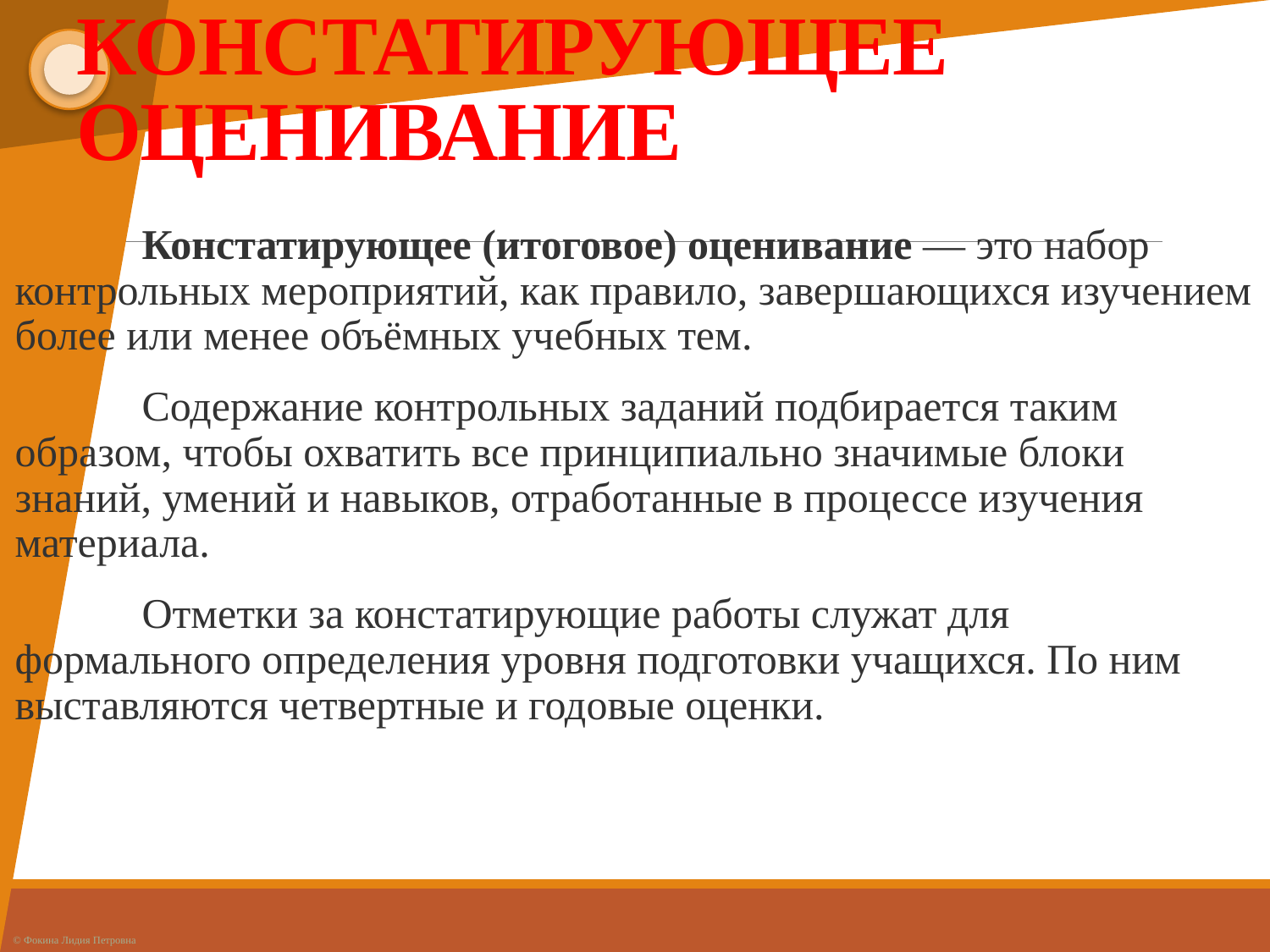

# КОНСТАТИРУЮЩЕЕ ОЦЕНИВАНИЕ
	Констатирующее (итоговое) оценивание — это набор контрольных мероприятий, как правило, завершающихся изучением более или менее объёмных учебных тем.
	Содержание контрольных заданий подбирается таким образом, чтобы охватить все принципиально значимые блоки знаний, умений и навыков, отработанные в процессе изучения материала.
	Отметки за констатирующие работы служат для формального определения уровня подготовки учащихся. По ним выставляются четвертные и годовые оценки.